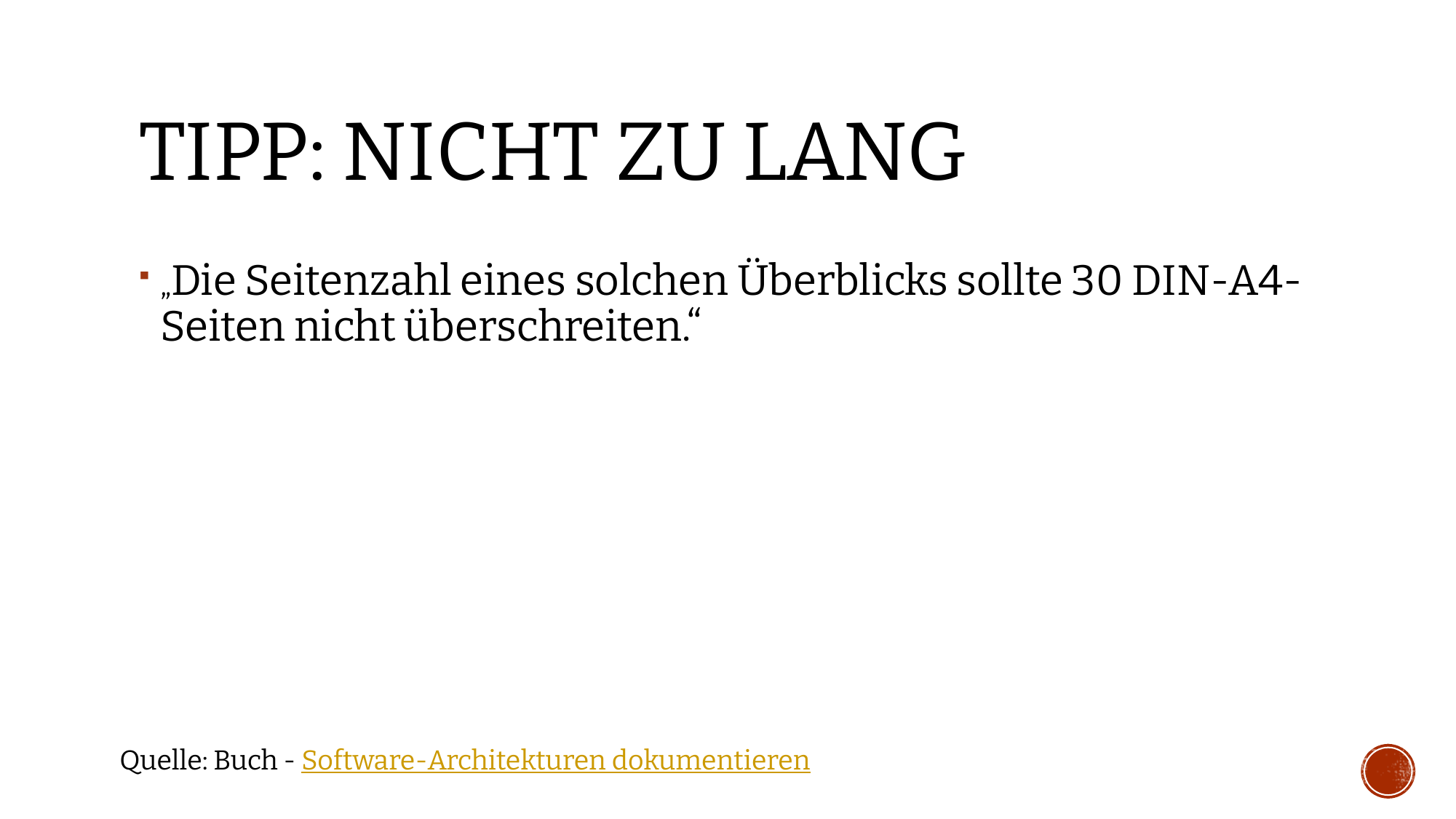

# TIPP: Nicht zu Lang
„Die Seitenzahl eines solchen Überblicks sollte 30 DIN-A4-Seiten nicht überschreiten.“
Quelle: Buch - Software-Architekturen dokumentieren